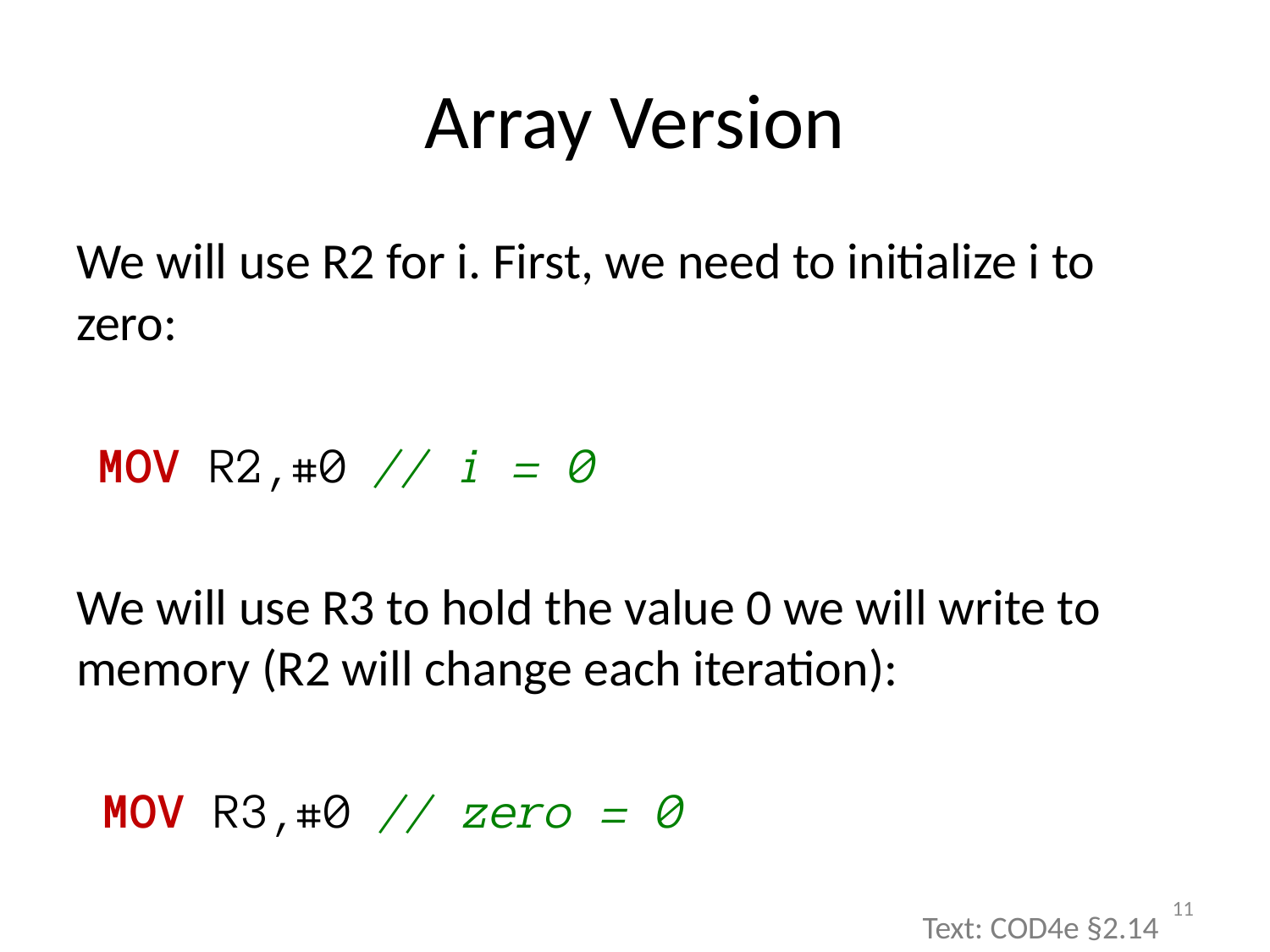

# Array Version
We will use R2 for i. First, we need to initialize i to zero:

  MOV R2,#0 // i = 0

We will use R3 to hold the value 0 we will write to memory (R2 will change each iteration):

 MOV R3,#0 // zero = 0
11
Text: COD4e §2.14